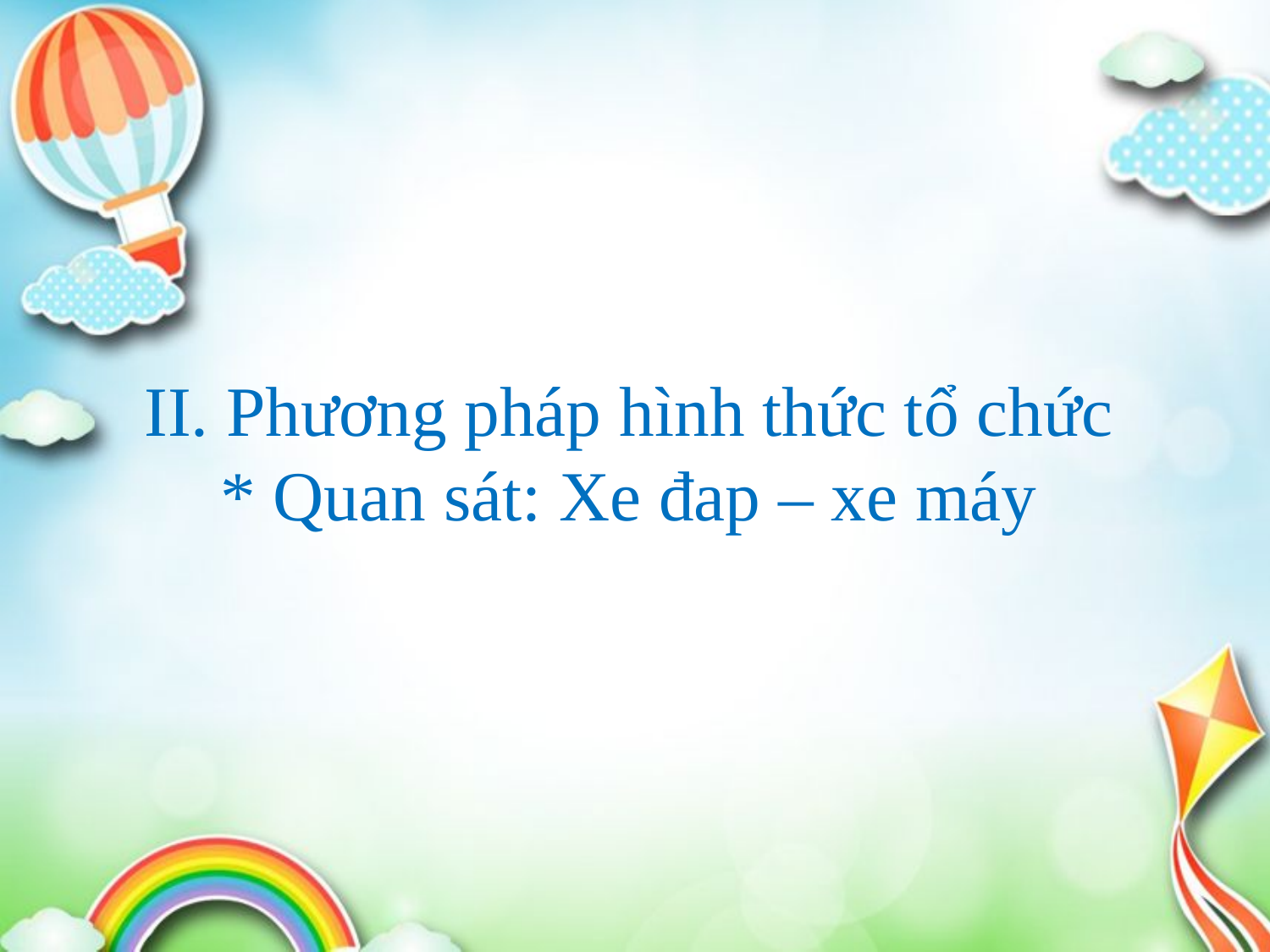

II. Phương pháp hình thức tổ chức
* Quan sát: Xe đap – xe máy